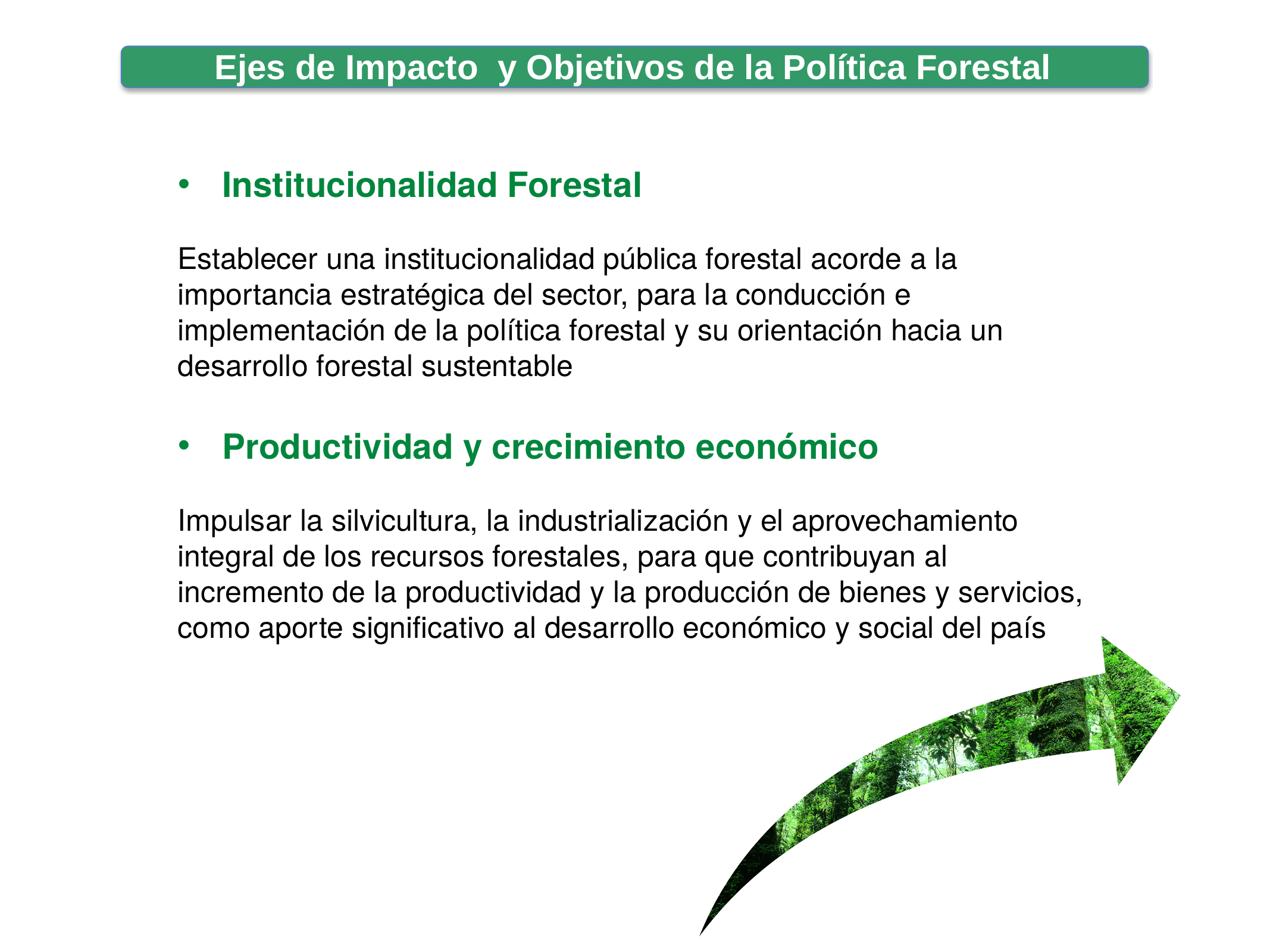

Ejes de Impacto  y Objetivos de la Política Forestal

Institucionalidad Forestal

Establecer una institucionalidad pública forestal acorde a la importancia estratégica del sector, para la conducción e implementación de la política forestal y su orientación hacia un desarrollo forestal sustentable

Productividad y crecimiento económico

Impulsar la silvicultura, la industrialización y el aprovechamiento integral de los recursos forestales, para que contribuyan al incremento de la productividad y la producción de bienes y servicios, como aporte significativo al desarrollo económico y social del país